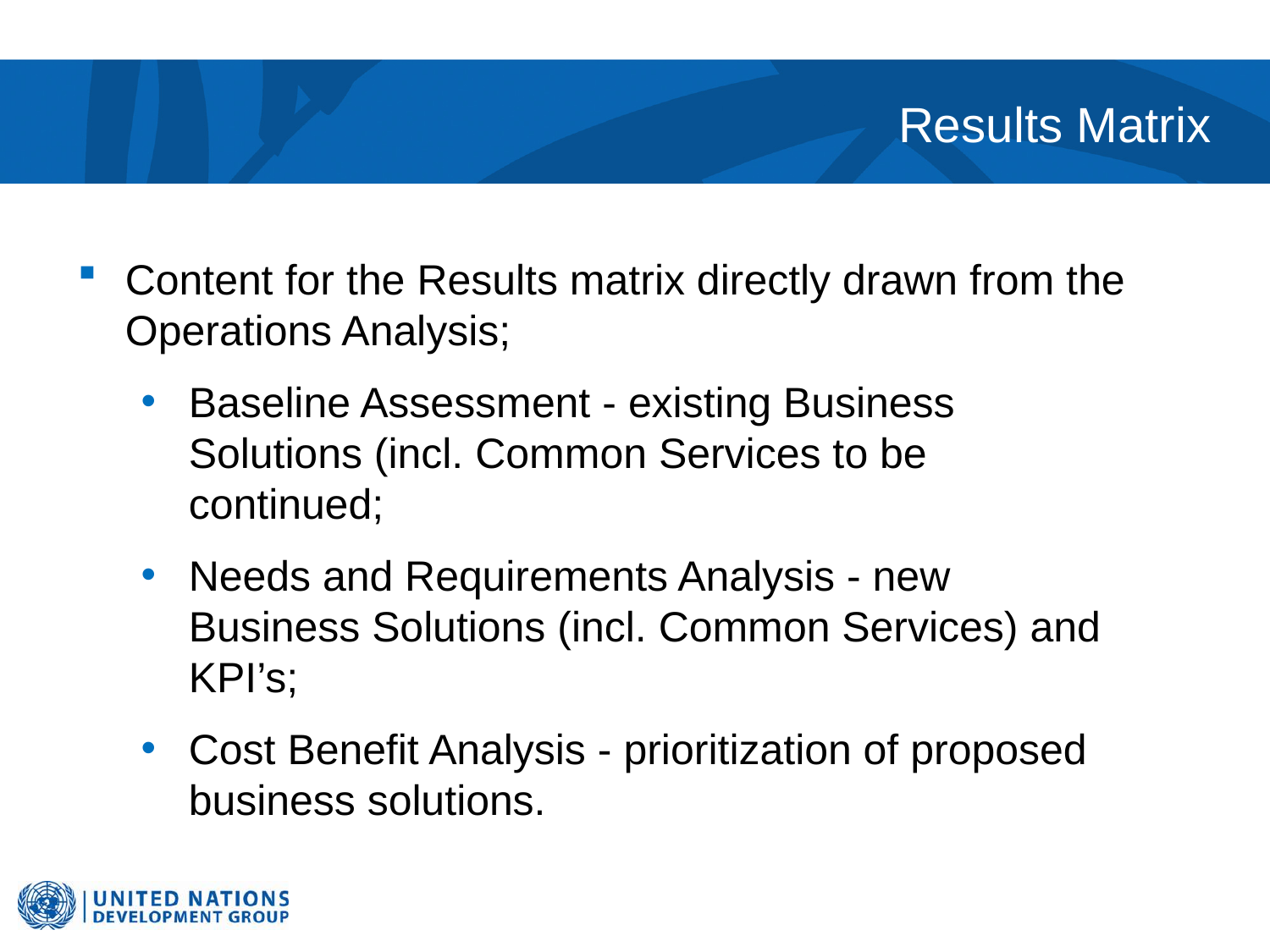

# Results Matrix
Content for the Results matrix directly drawn from the Operations Analysis;
Baseline Assessment - existing Business Solutions (incl. Common Services to be continued;
Needs and Requirements Analysis - new Business Solutions (incl. Common Services) and KPI’s;
Cost Benefit Analysis - prioritization of proposed business solutions.